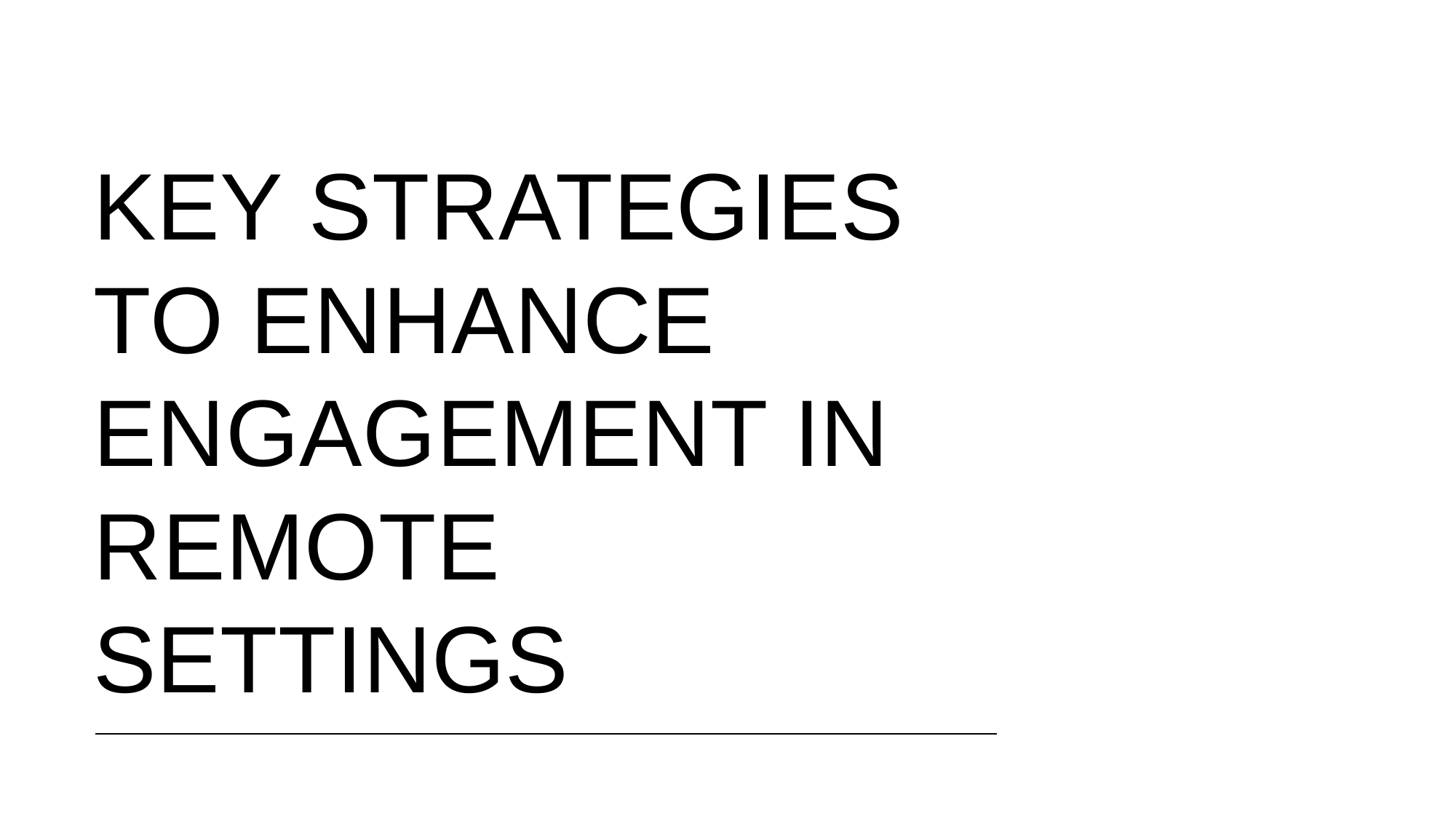

# Key Strategies to Enhance Engagement in Remote Settings